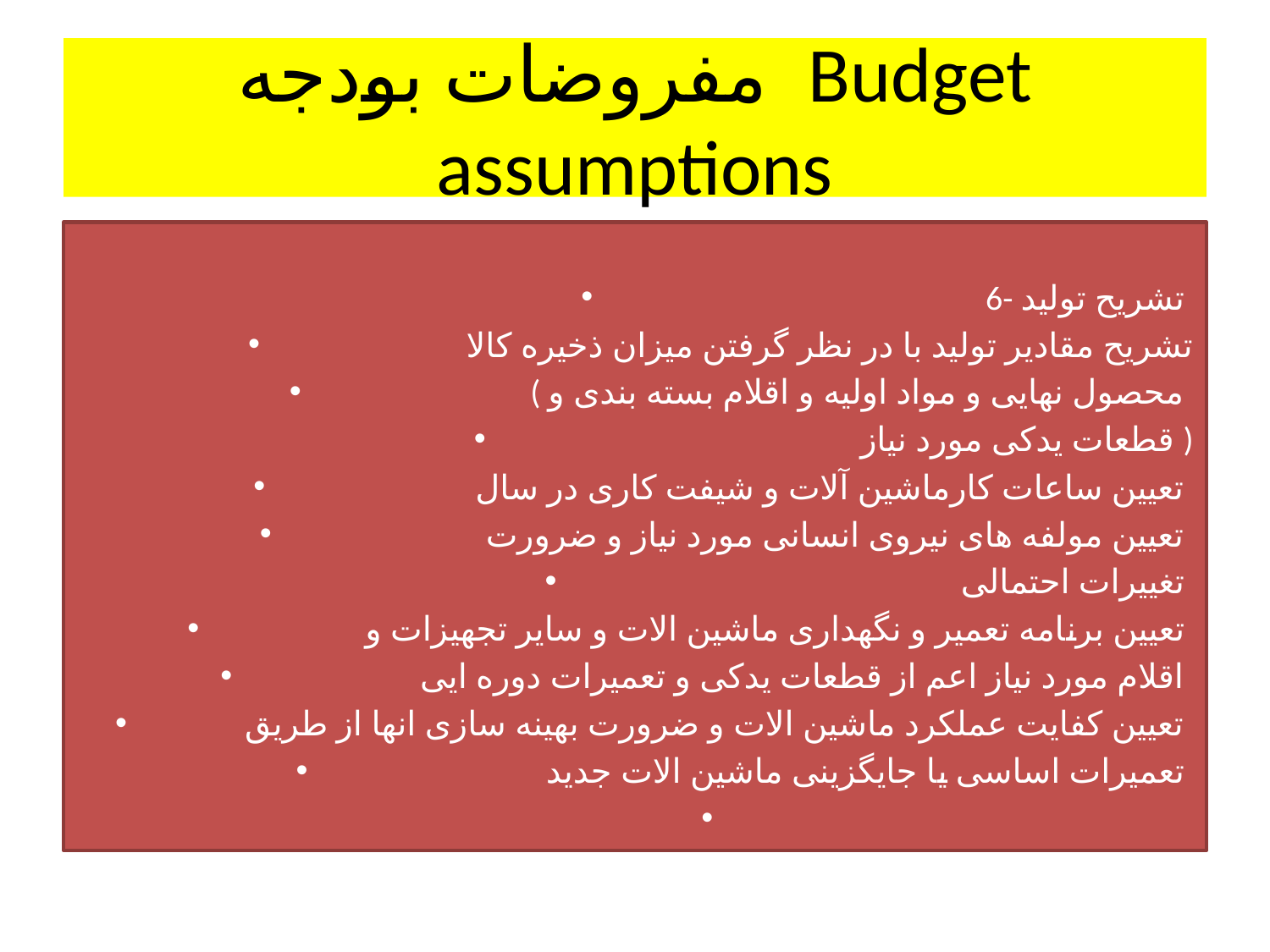

# مفروضات بودجه  Budget assumptions

6- تشریح تولید
    تشریح مقادیر تولید با در نظر گرفتن میزان ذخیره کالا
    ( محصول نهایی و مواد اولیه و اقلام بسته بندی و
      قطعات یدکی مورد نیاز )
    تعیین ساعات کارماشین آلات و شیفت کاری در سال
    تعیین مولفه های نیروی انسانی مورد نیاز و ضرورت
    تغییرات احتمالی
    تعیین برنامه تعمیر و نگهداری ماشین الات و سایر تجهیزات و
    اقلام مورد نیاز اعم از قطعات یدکی و تعمیرات دوره ایی
    تعیین کفایت عملکرد ماشین الات و ضرورت بهینه سازی انها از طریق
    تعمیرات اساسی یا جایگزینی ماشین الات جدید